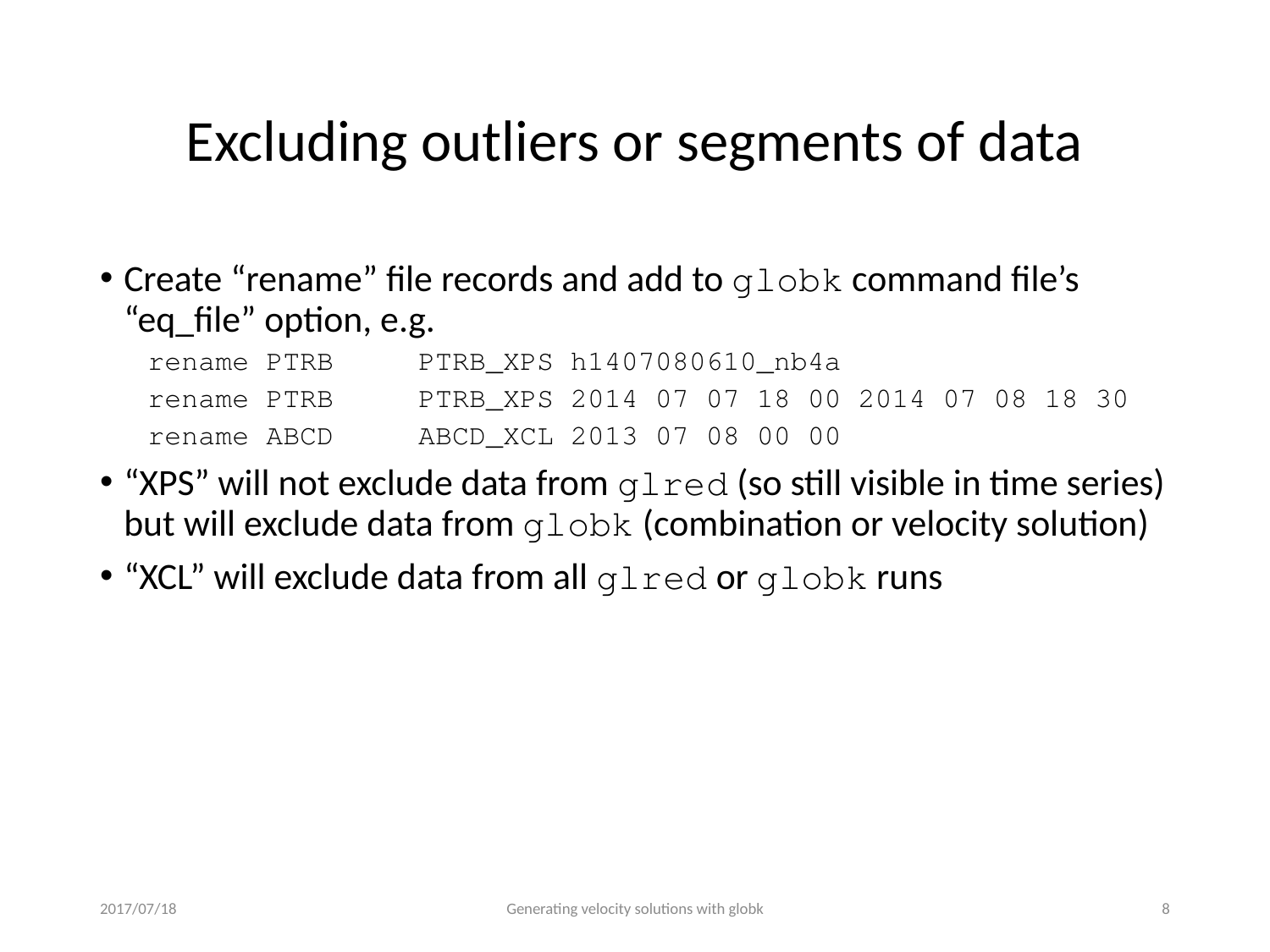

# Excluding outliers or segments of data
Create “rename” file records and add to globk command file’s “eq_file” option, e.g.
rename PTRB     PTRB_XPS h1407080610_nb4a
rename PTRB     PTRB_XPS 2014 07 07 18 00 2014 07 08 18 30
rename ABCD     ABCD_XCL 2013 07 08 00 00
“XPS” will not exclude data from glred (so still visible in time series) but will exclude data from globk (combination or velocity solution)
“XCL” will exclude data from all glred or globk runs
2017/07/18
Generating velocity solutions with globk
8